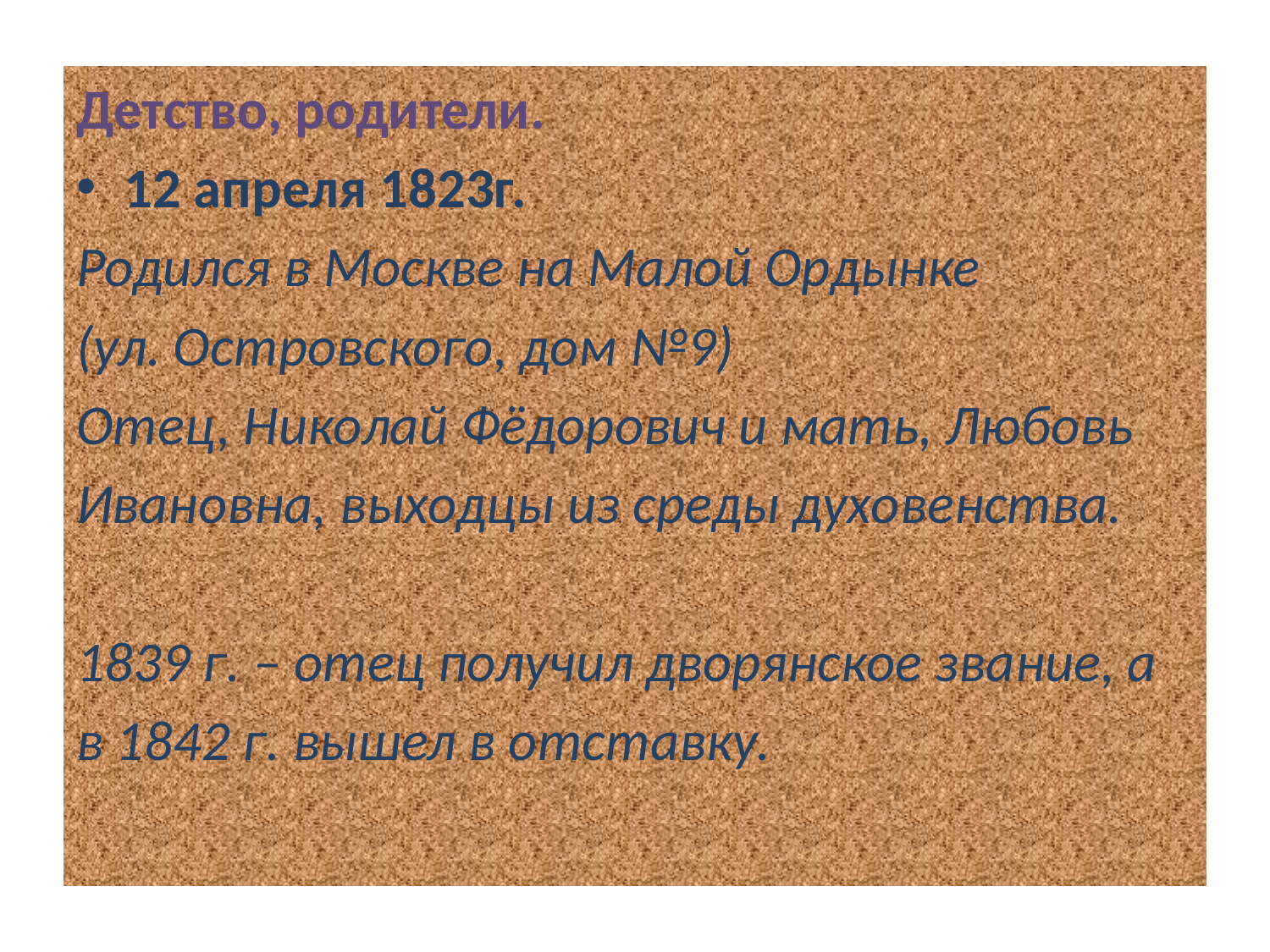

#
Детство, родители.
12 апреля 1823г.
Родился в Москве на Малой Ордынке
(ул. Островского, дом №9)
Отец, Николай Фёдорович и мать, Любовь
Ивановна, выходцы из среды духовенства.

1839 г. – отец получил дворянское звание, а
в 1842 г. вышел в отставку.